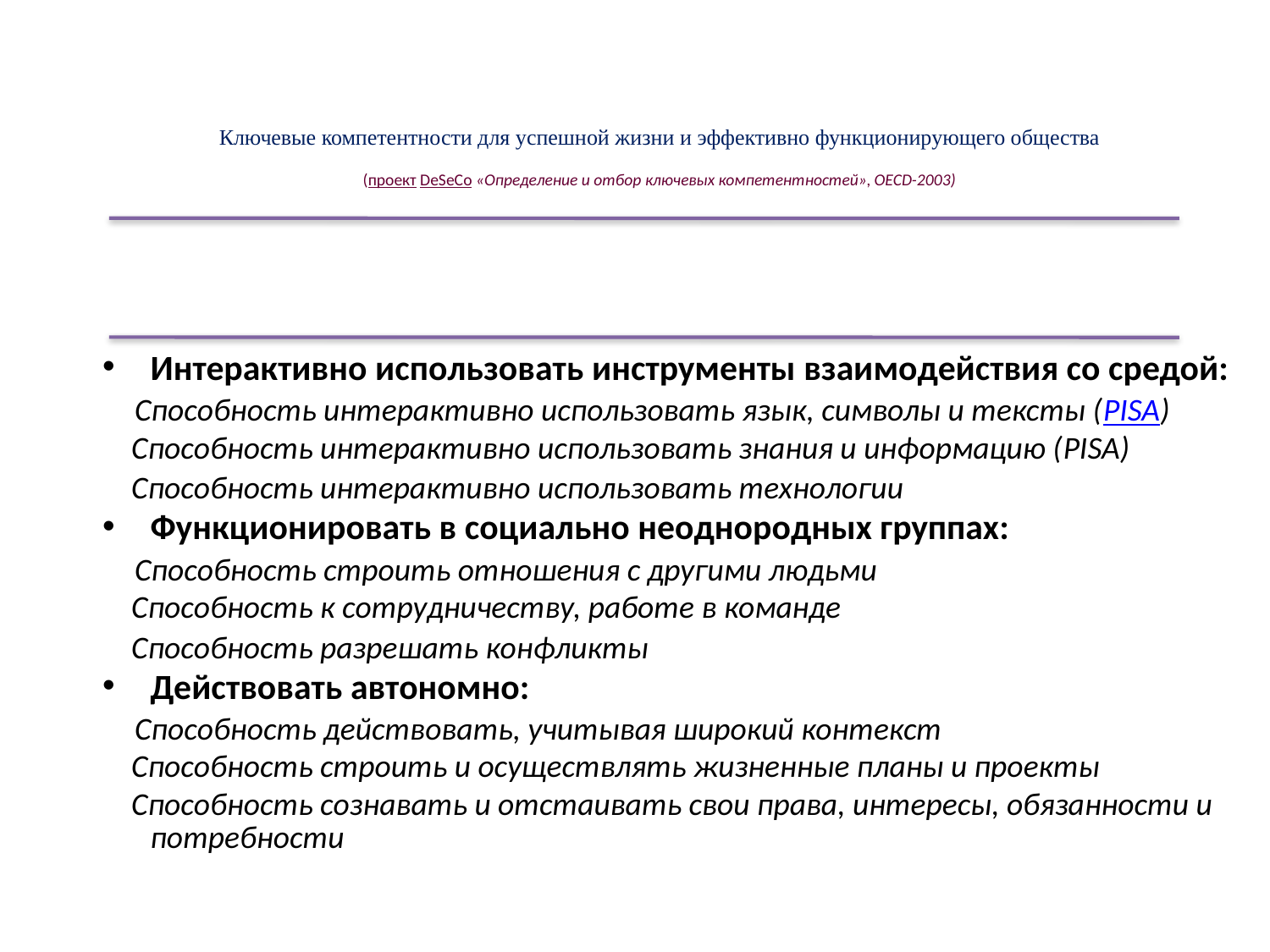

# Ключевые компетентности для успешной жизни и эффективно функционирующего общества (проект DeSeCo «Определение и отбор ключевых компетентностей», OECD-2003)
Интерактивно использовать инструменты взаимодействия со средой:
    Способность интерактивно использовать язык, символы и тексты (PISA)
    Способность интерактивно использовать знания и информацию (PISA)
    Способность интерактивно использовать технологии
Функционировать в социально неоднородных группах:
    Способность строить отношения с другими людьми
    Способность к сотрудничеству, работе в команде
    Способность разрешать конфликты
Действовать автономно:
    Способность действовать, учитывая широкий контекст
    Способность строить и осуществлять жизненные планы и проекты
    Способность сознавать и отстаивать свои права, интересы, обязанности и потребности